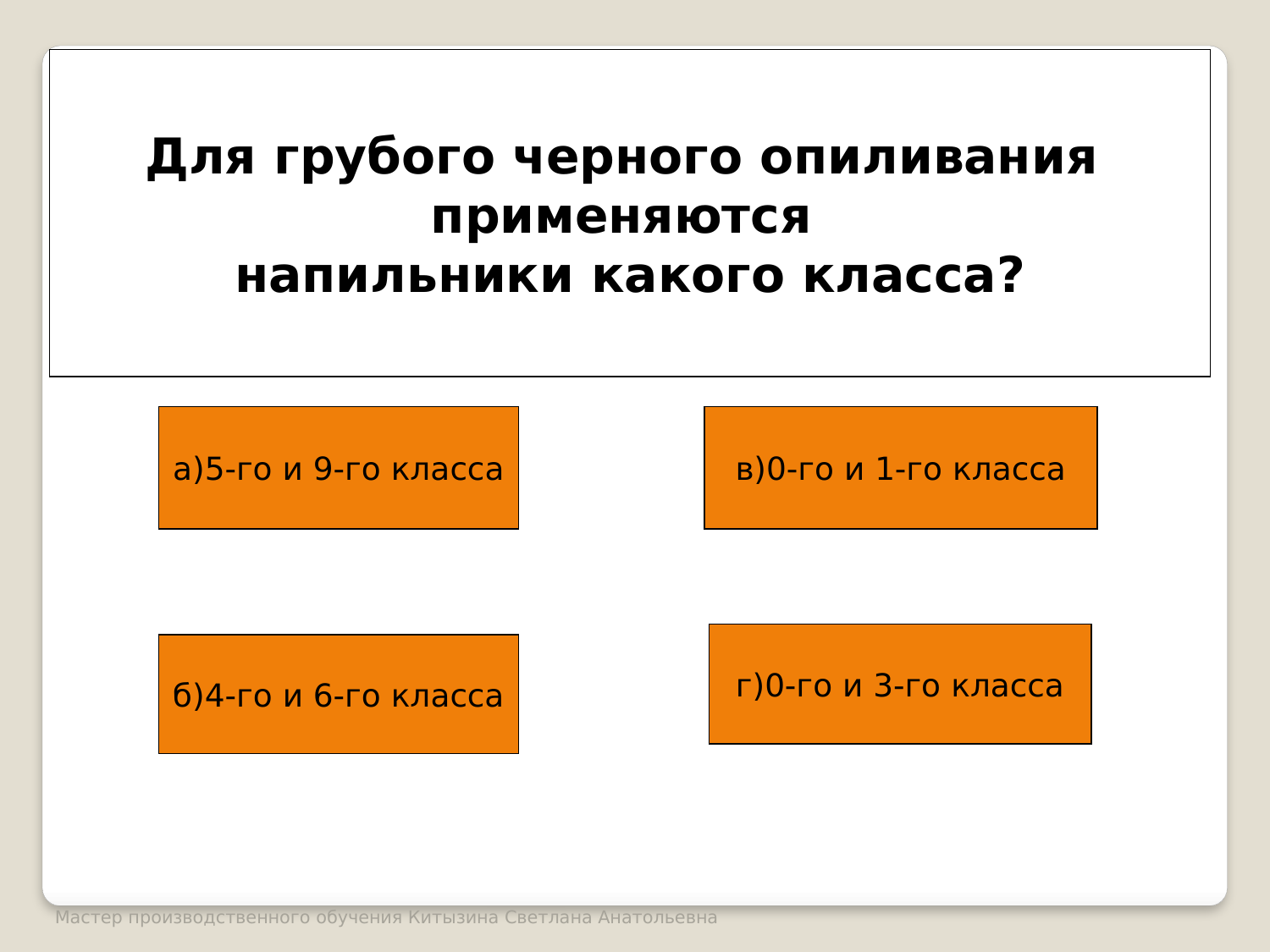

Для грубого черного опиливания
применяются
напильники какого класса?
а)5-го и 9-го класса
в)0-го и 1-го класса
г)0-го и 3-го класса
б)4-го и 6-го класса
Мастер производственного обучения Китызина Светлана Анатольевна